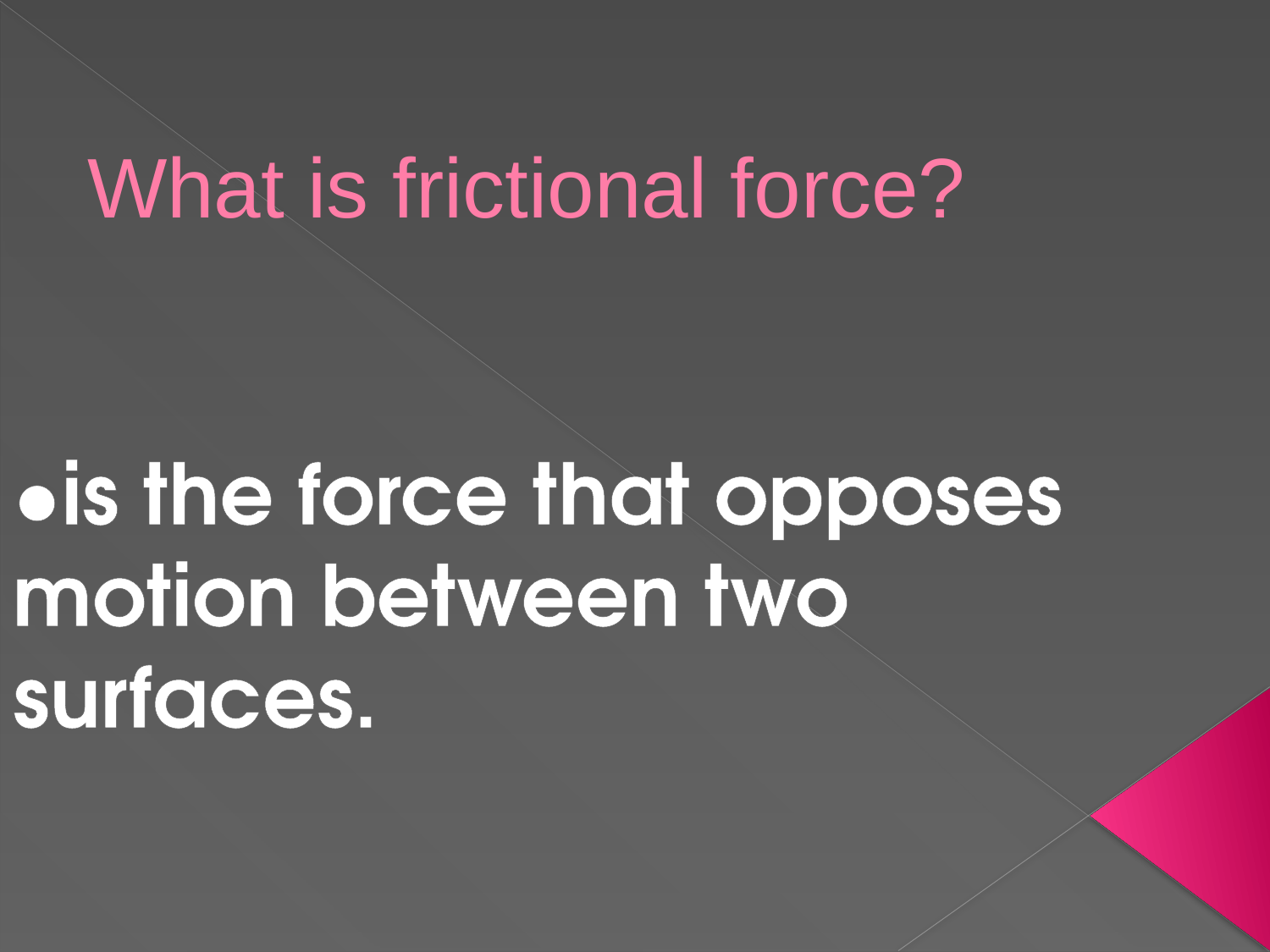

# What is frictional force?

•is the force that opposes motion between two surfaces.